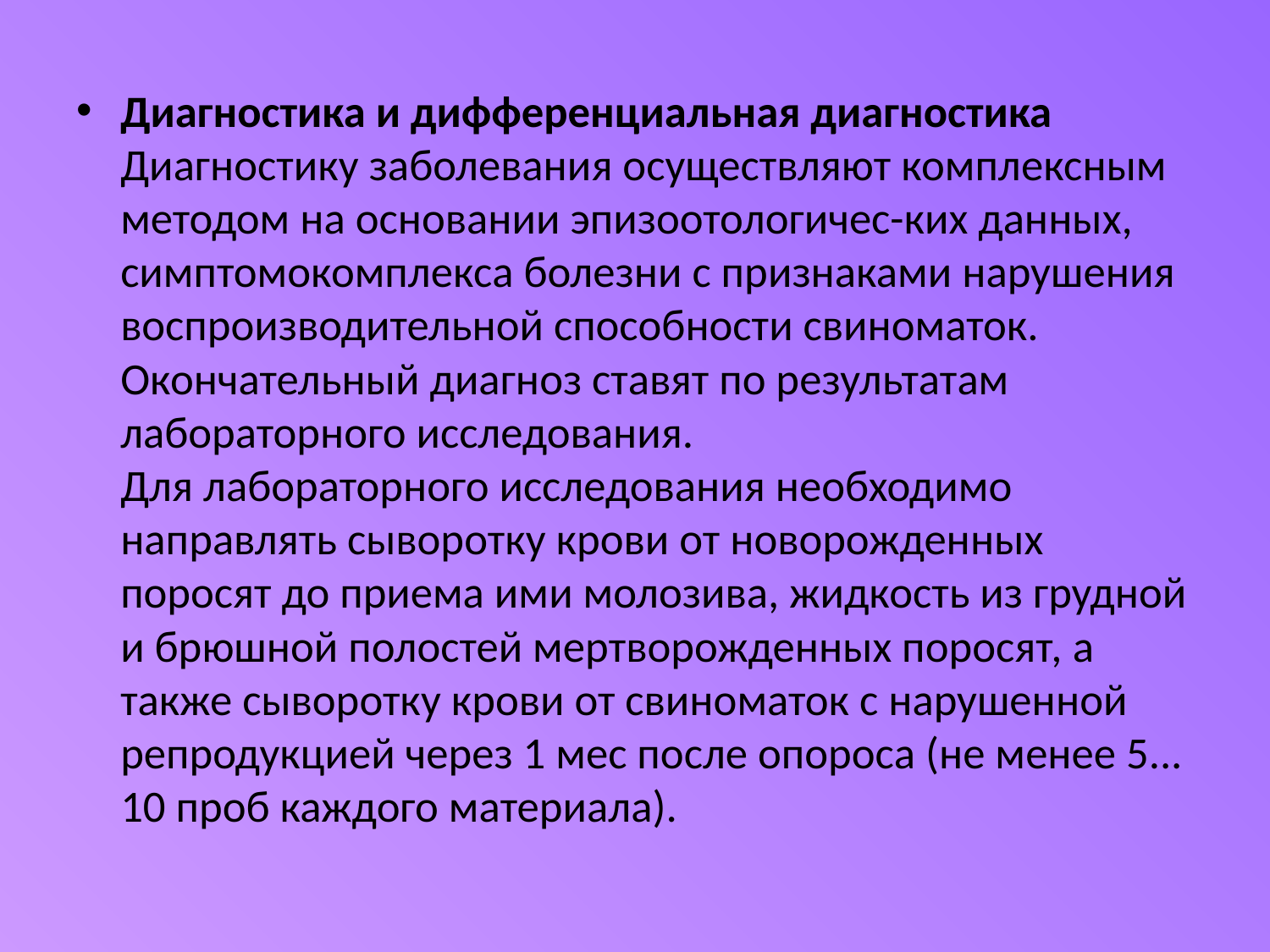

Диагностика и дифференциальная диагностика
Диагностику заболевания осуществляют комплексным методом на основании эпизоотологичес-ких данных, симптомокомплекса болезни с признаками нарушения воспроизводительной способности свиноматок. Окончательный диагноз ставят по результатам лабораторного исследования.
Для лабораторного исследования необходимо направлять сыворотку крови от новорожденных поросят до приема ими молозива, жидкость из грудной и брюшной полостей мертворожденных поросят, а также сыворотку крови от свиноматок с нарушенной репродукцией через 1 мес после опороса (не менее 5... 10 проб каждого материала).